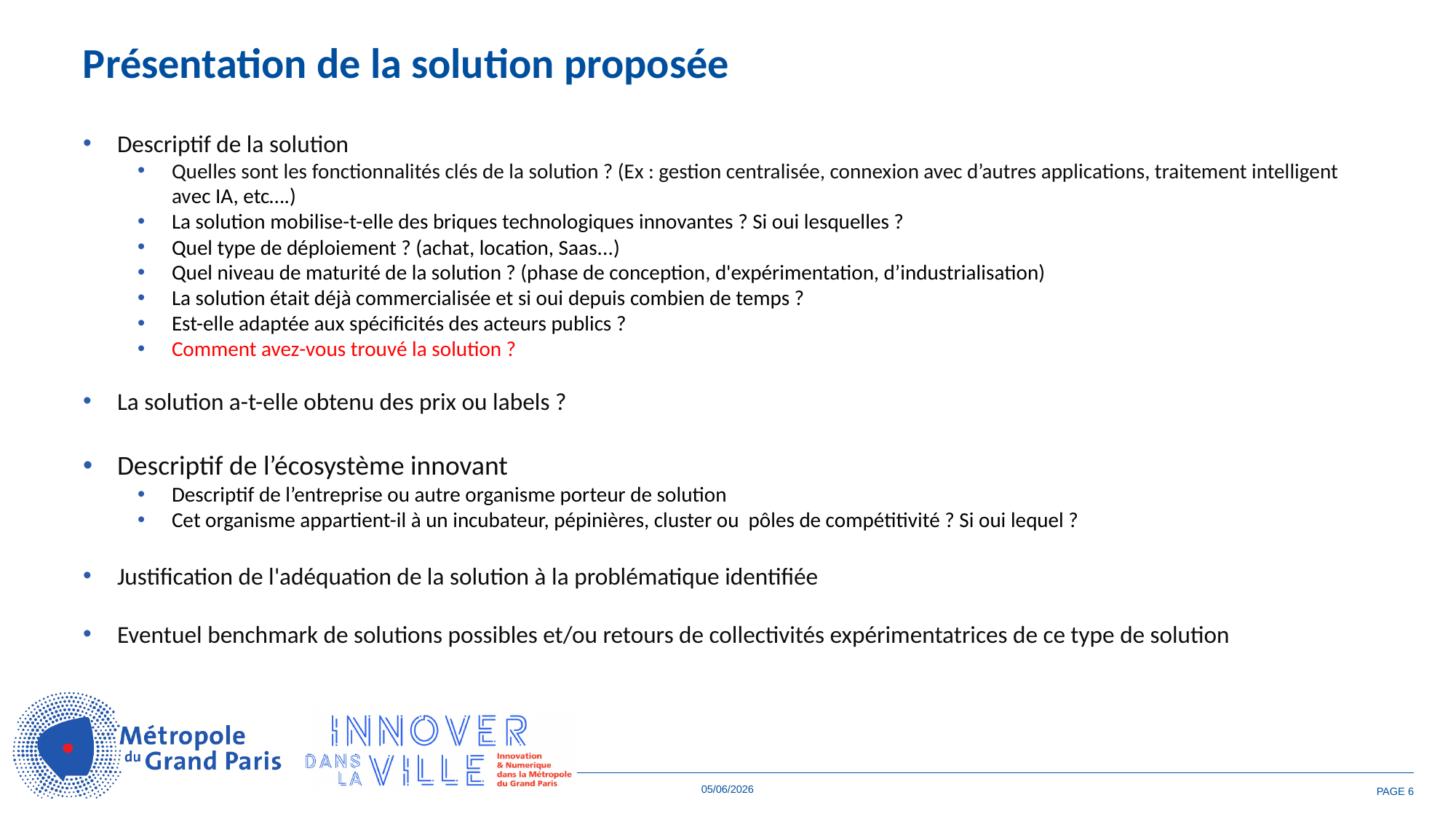

Présentation de la solution proposée
Descriptif de la solution
Quelles sont les fonctionnalités clés de la solution ? (Ex : gestion centralisée, connexion avec d’autres applications, traitement intelligent avec IA, etc….)
La solution mobilise-t-elle des briques technologiques innovantes ? Si oui lesquelles ?
Quel type de déploiement ? (achat, location, Saas...)
Quel niveau de maturité de la solution ? (phase de conception, d'expérimentation, d’industrialisation)
La solution était déjà commercialisée et si oui depuis combien de temps ?
Est-elle adaptée aux spécificités des acteurs publics ?
Comment avez-vous trouvé la solution ?

La solution a-t-elle obtenu des prix ou labels ?

Descriptif de l’écosystème innovant
Descriptif de l’entreprise ou autre organisme porteur de solution
Cet organisme appartient-il à un incubateur, pépinières, cluster ou  pôles de compétitivité ? Si oui lequel ?

Justification de l'adéquation de la solution à la problématique identifiée

Eventuel benchmark de solutions possibles et/ou retours de collectivités expérimentatrices de ce type de solution

05/06/2026
PAGE 6